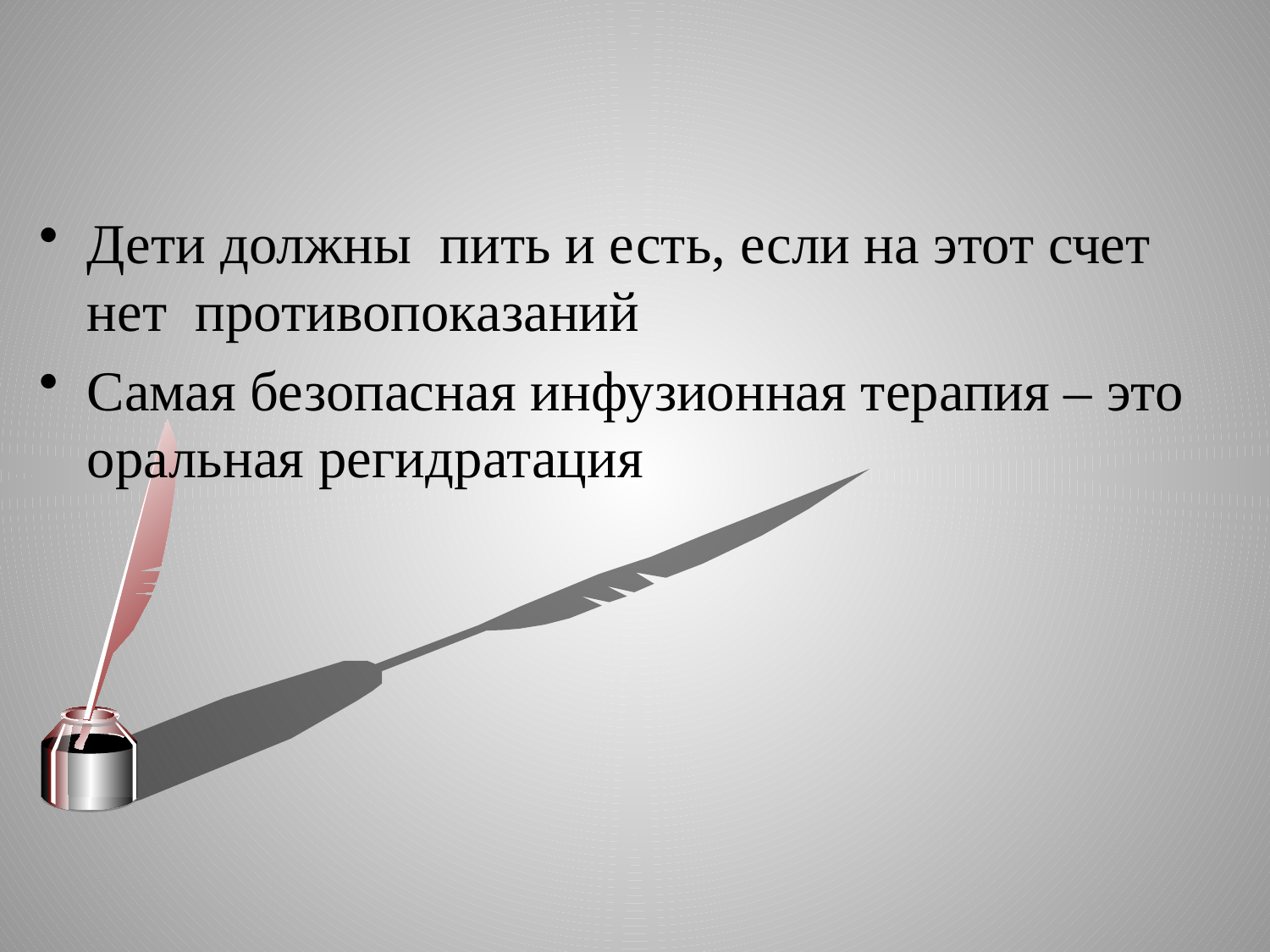

#
Дети должны  пить и есть, если на этот счет нет  противопоказаний
Самая безопасная инфузионная терапия – это оральная регидратация